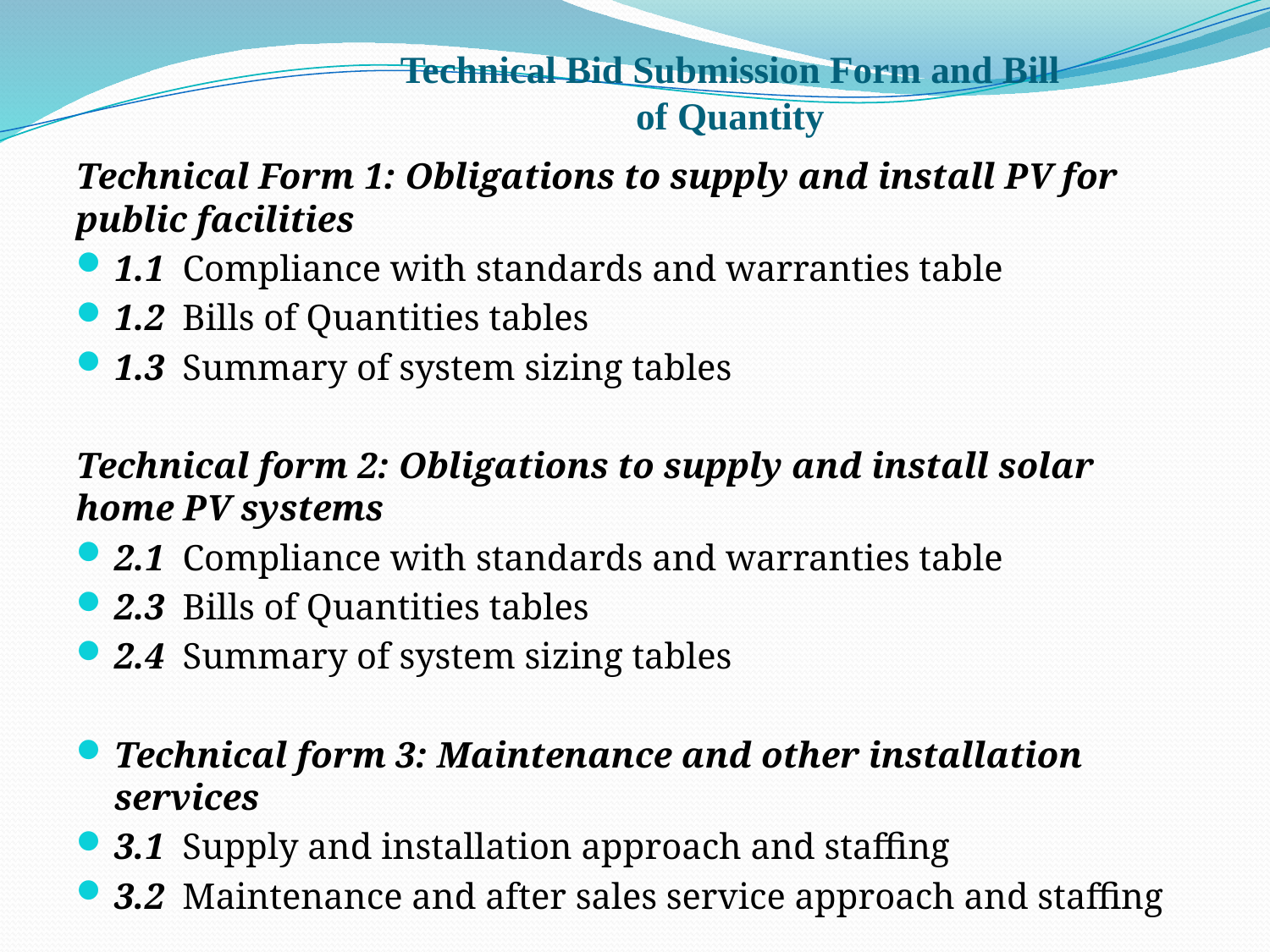

# Technical Bid Submission Form and Bill of Quantity
Technical Form 1: Obligations to supply and install PV for public facilities
1.1  Compliance with standards and warranties table
1.2  Bills of Quantities tables
1.3  Summary of system sizing tables

Technical form 2: Obligations to supply and install solar home PV systems
2.1  Compliance with standards and warranties table
2.3  Bills of Quantities tables
2.4  Summary of system sizing tables

Technical form 3: Maintenance and other installation services
3.1  Supply and installation approach and staffing
3.2  Maintenance and after sales service approach and staffing